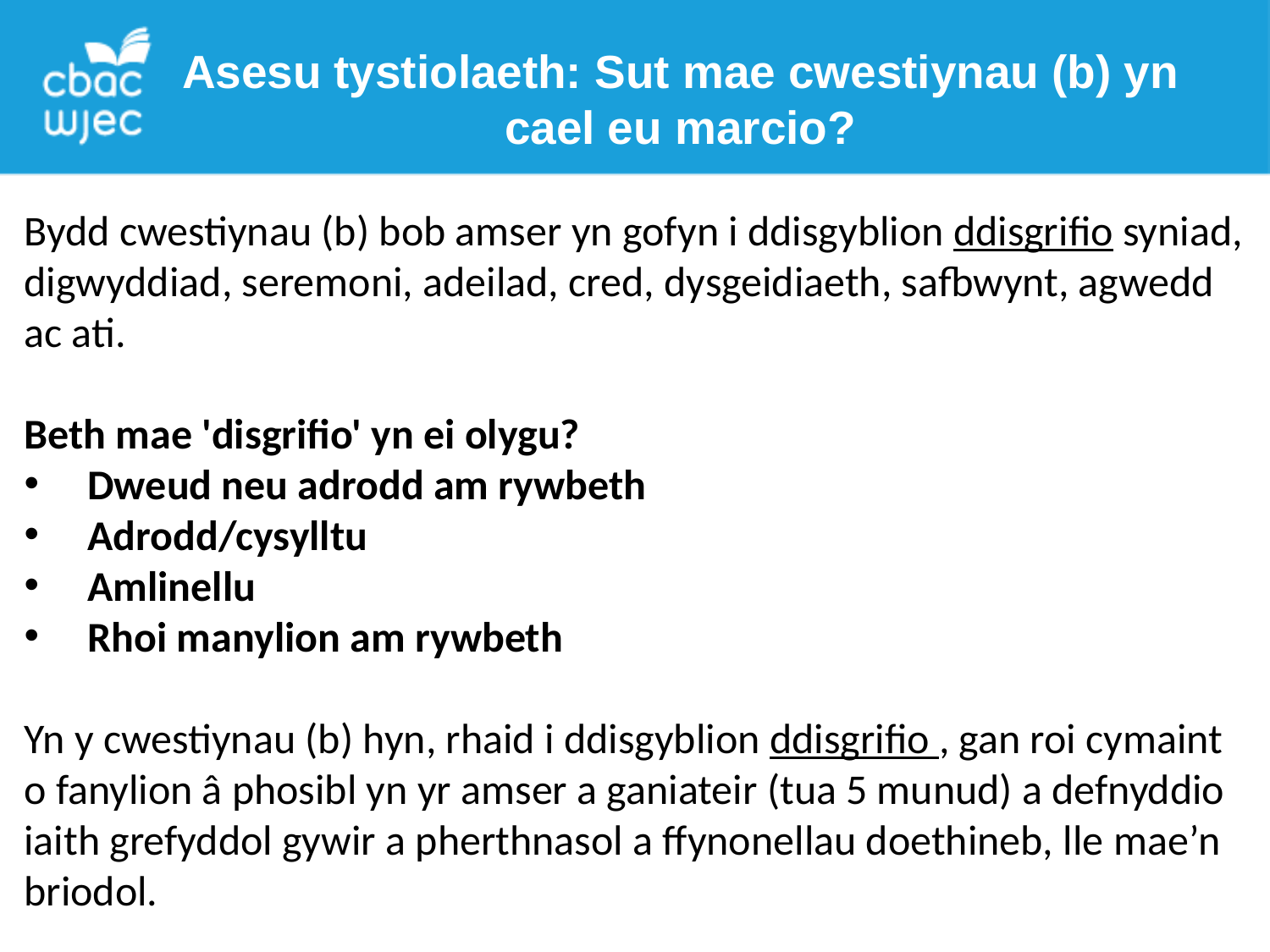

Asesu tystiolaeth: Sut mae cwestiynau (b) yn cael eu marcio?
Bydd cwestiynau (b) bob amser yn gofyn i ddisgyblion ddisgrifio syniad, digwyddiad, seremoni, adeilad, cred, dysgeidiaeth, safbwynt, agwedd ac ati.

Beth mae 'disgrifio' yn ei olygu?
Dweud neu adrodd am rywbeth
Adrodd/cysylltu
Amlinellu
Rhoi manylion am rywbeth

Yn y cwestiynau (b) hyn, rhaid i ddisgyblion ddisgrifio , gan roi cymaint o fanylion â phosibl yn yr amser a ganiateir (tua 5 munud) a defnyddio iaith grefyddol gywir a pherthnasol a ffynonellau doethineb, lle mae’n briodol.